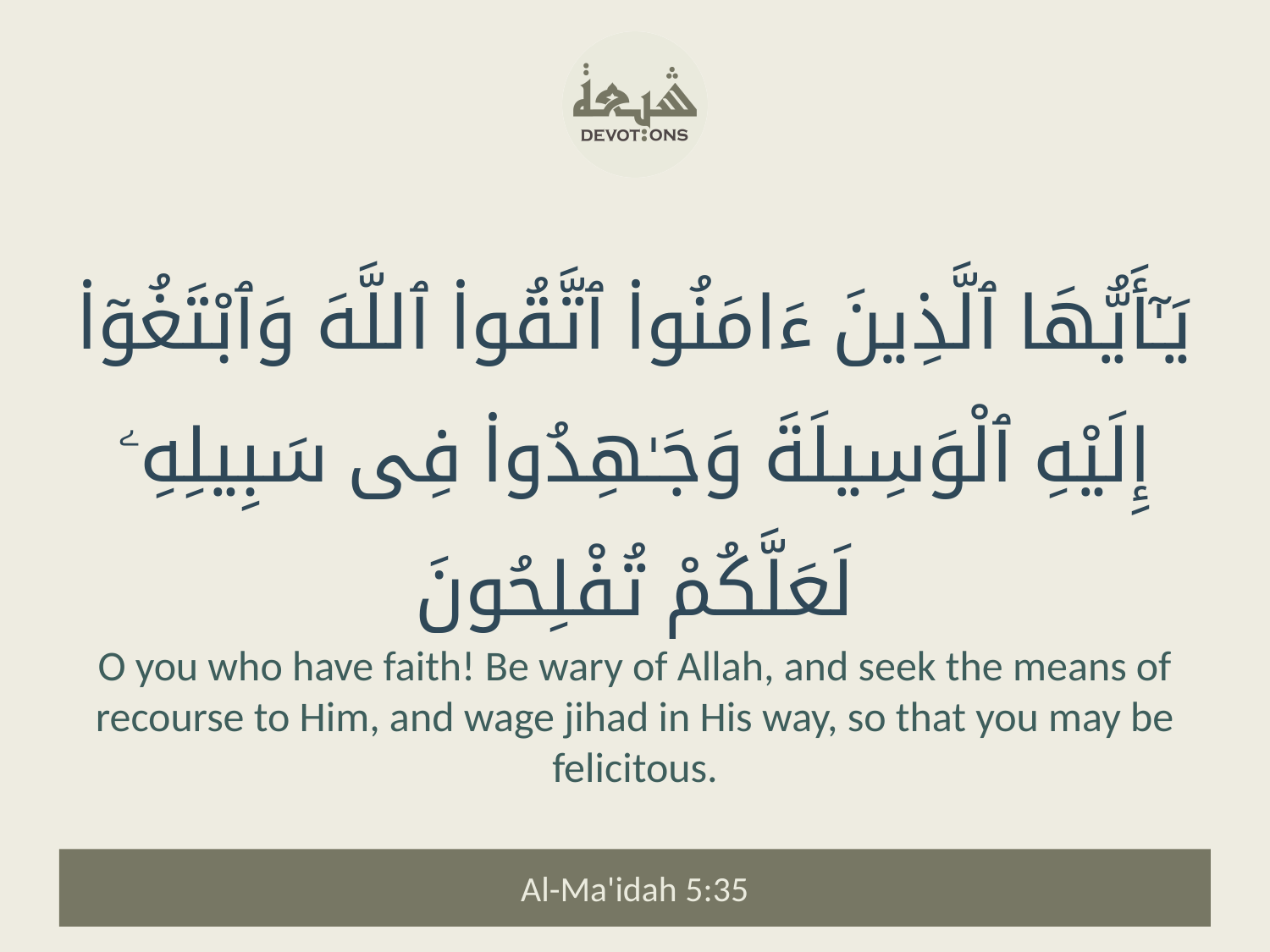

يَـٰٓأَيُّهَا ٱلَّذِينَ ءَامَنُوا۟ ٱتَّقُوا۟ ٱللَّهَ وَٱبْتَغُوٓا۟ إِلَيْهِ ٱلْوَسِيلَةَ وَجَـٰهِدُوا۟ فِى سَبِيلِهِۦ لَعَلَّكُمْ تُفْلِحُونَ
O you who have faith! Be wary of Allah, and seek the means of recourse to Him, and wage jihad in His way, so that you may be felicitous.
Al-Ma'idah 5:35